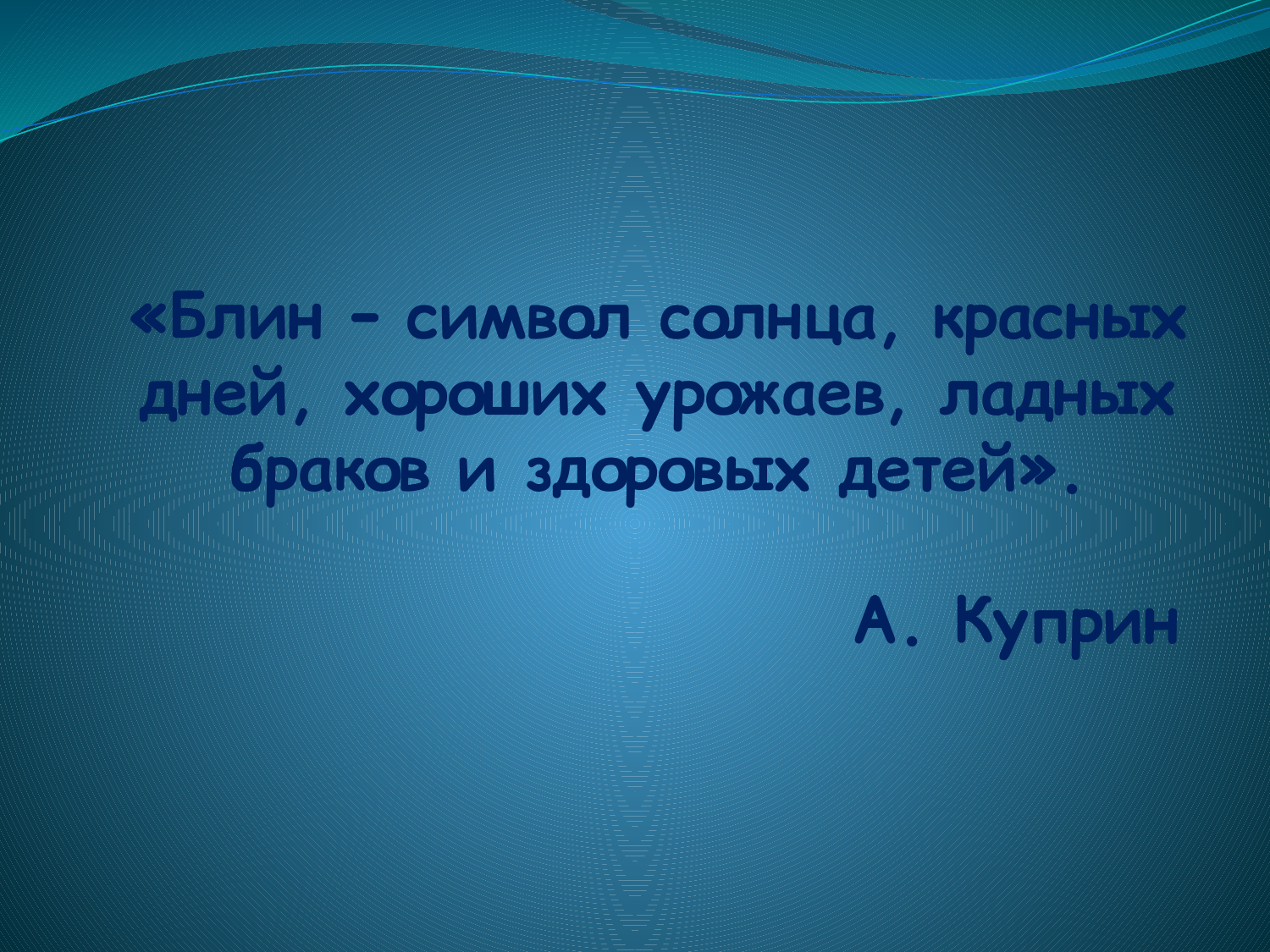

# «Блин – символ солнца, красных дней, хороших урожаев, ладных браков и здоровых детей». А. Куприн